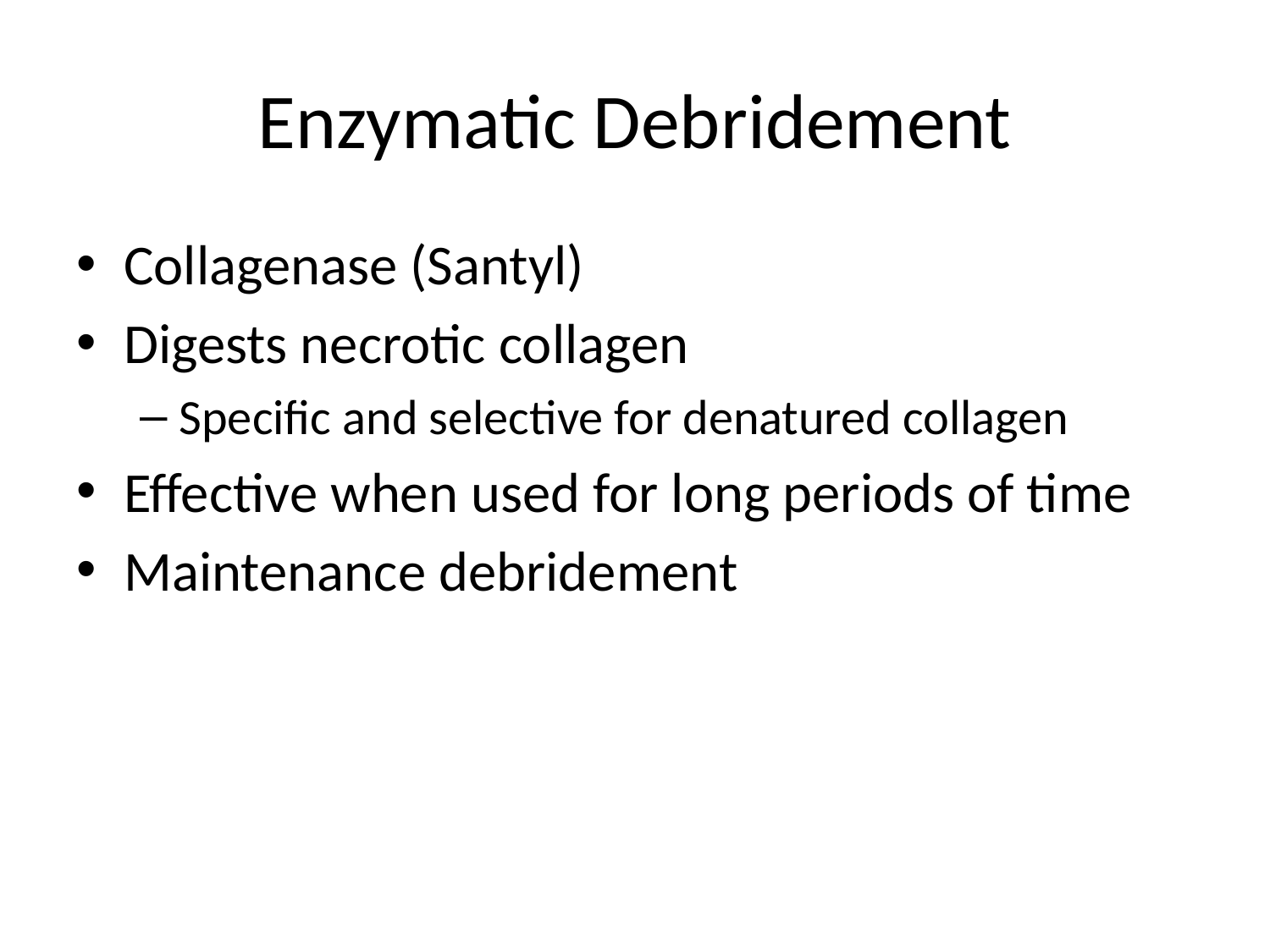

# Enzymatic Debridement
Collagenase (Santyl)
Digests necrotic collagen
Specific and selective for denatured collagen
Effective when used for long periods of time
Maintenance debridement